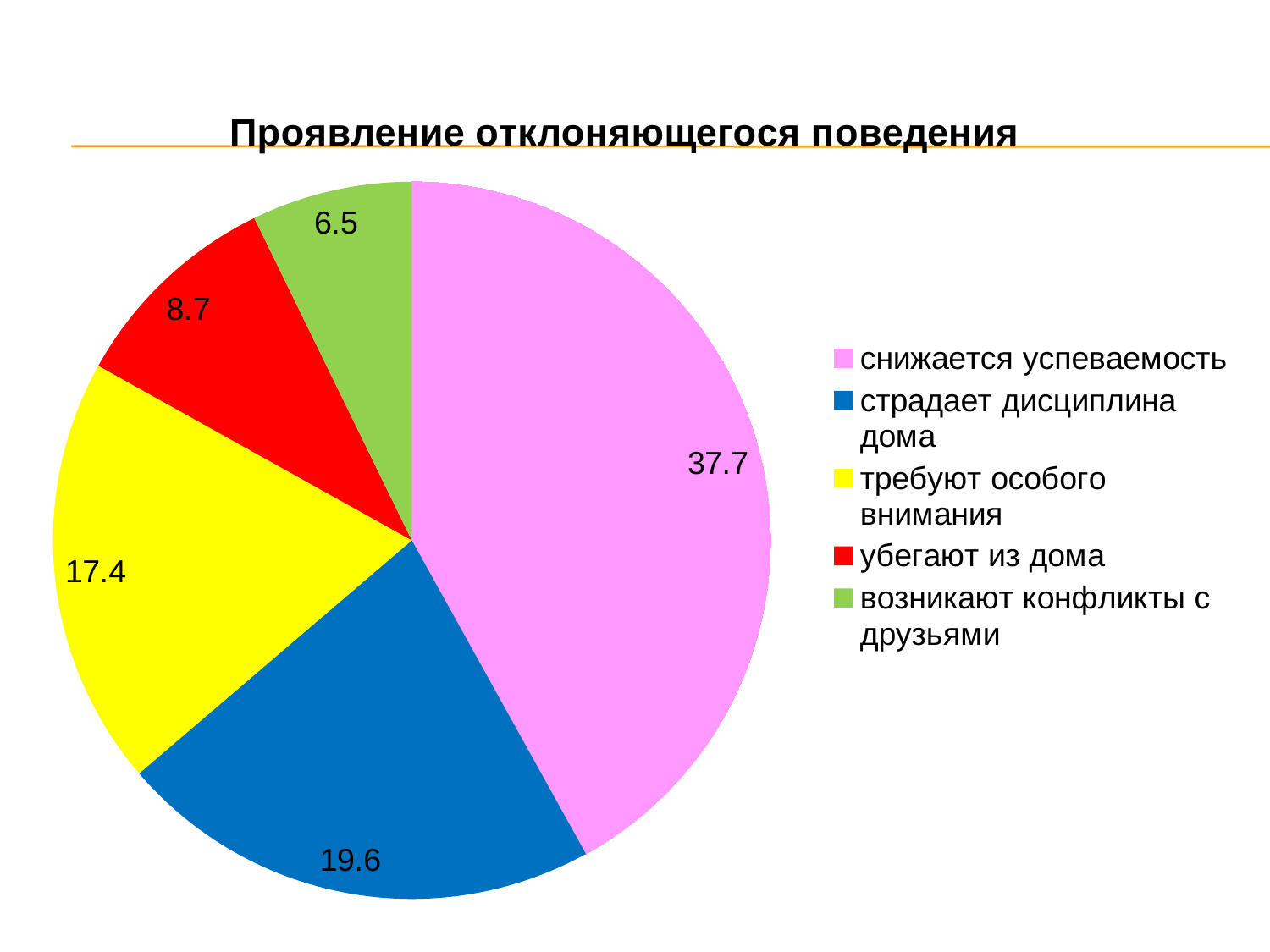

### Chart:

| Category | Проявление отклоняющегося поведения |
|---|---|
| снижается успеваемость | 37.7 |
| страдает дисциплина дома | 19.6 |
| требуют особого внимания | 17.4 |
| убегают из дома | 8.700000000000001 |
| возникают конфликты с друзьями | 6.5 |